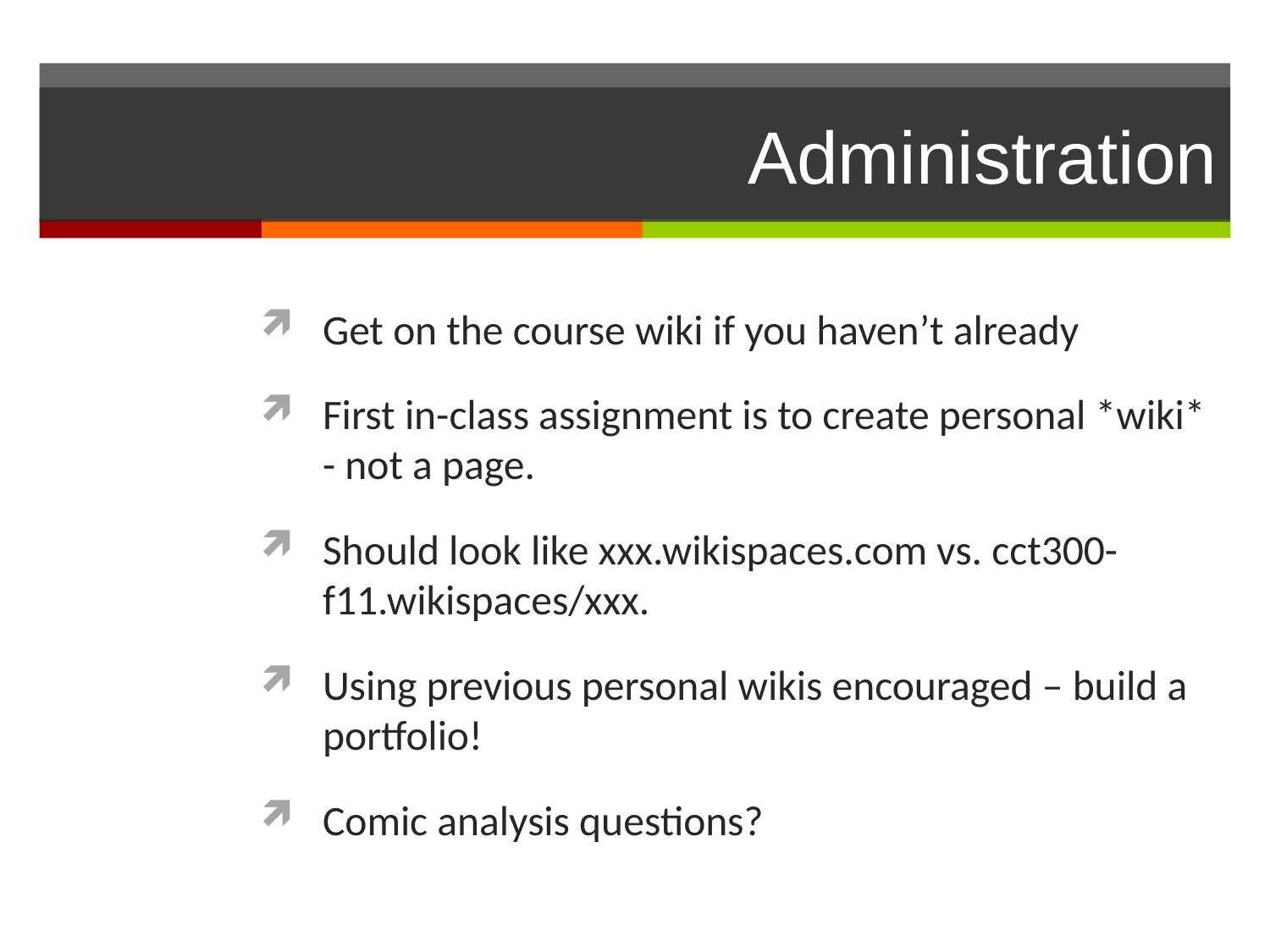

# Administration
Get on the course wiki if you haven’t already
First in-class assignment is to create personal *wiki* - not a page.
Should look like xxx.wikispaces.com vs. cct300-f11.wikispaces/xxx.
Using previous personal wikis encouraged – build a portfolio!
Comic analysis questions?